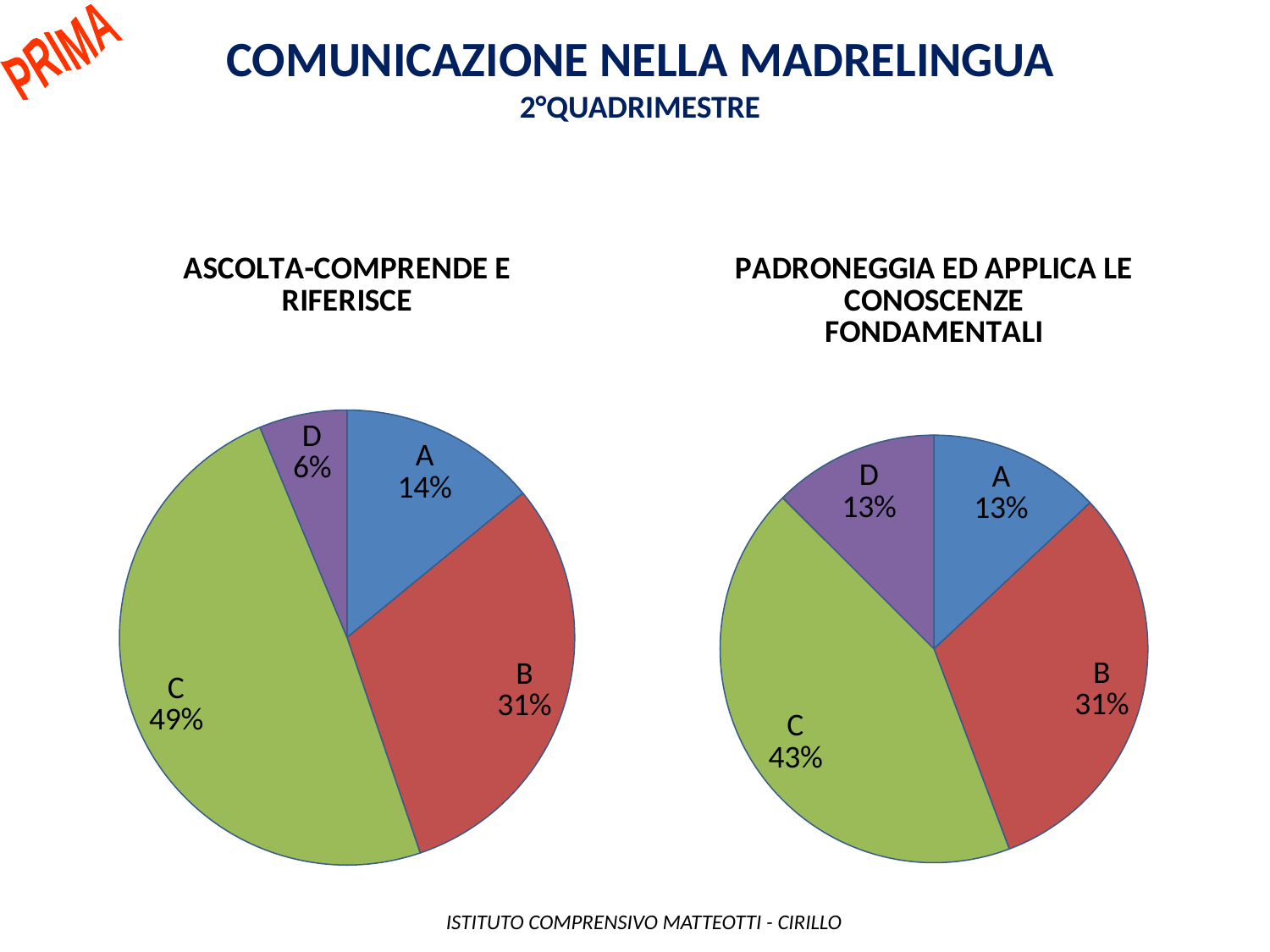

Comunicazione nella madrelingua
2°QUADRIMESTRE
PRIMA

### Chart: ASCOLTA-COMPRENDE E RIFERISCE

| Category |  |
|---|---|
| A | 27.0 |
| B | 59.0 |
| C | 94.0 |
| D | 12.0 |

### Chart: PADRONEGGIA ED APPLICA LE CONOSCENZE FONDAMENTALI

| Category |  |
|---|---|
| A | 25.0 |
| B | 60.0 |
| C | 83.0 |
| D | 24.0 |
 ISTITUTO COMPRENSIVO MATTEOTTI - CIRILLO